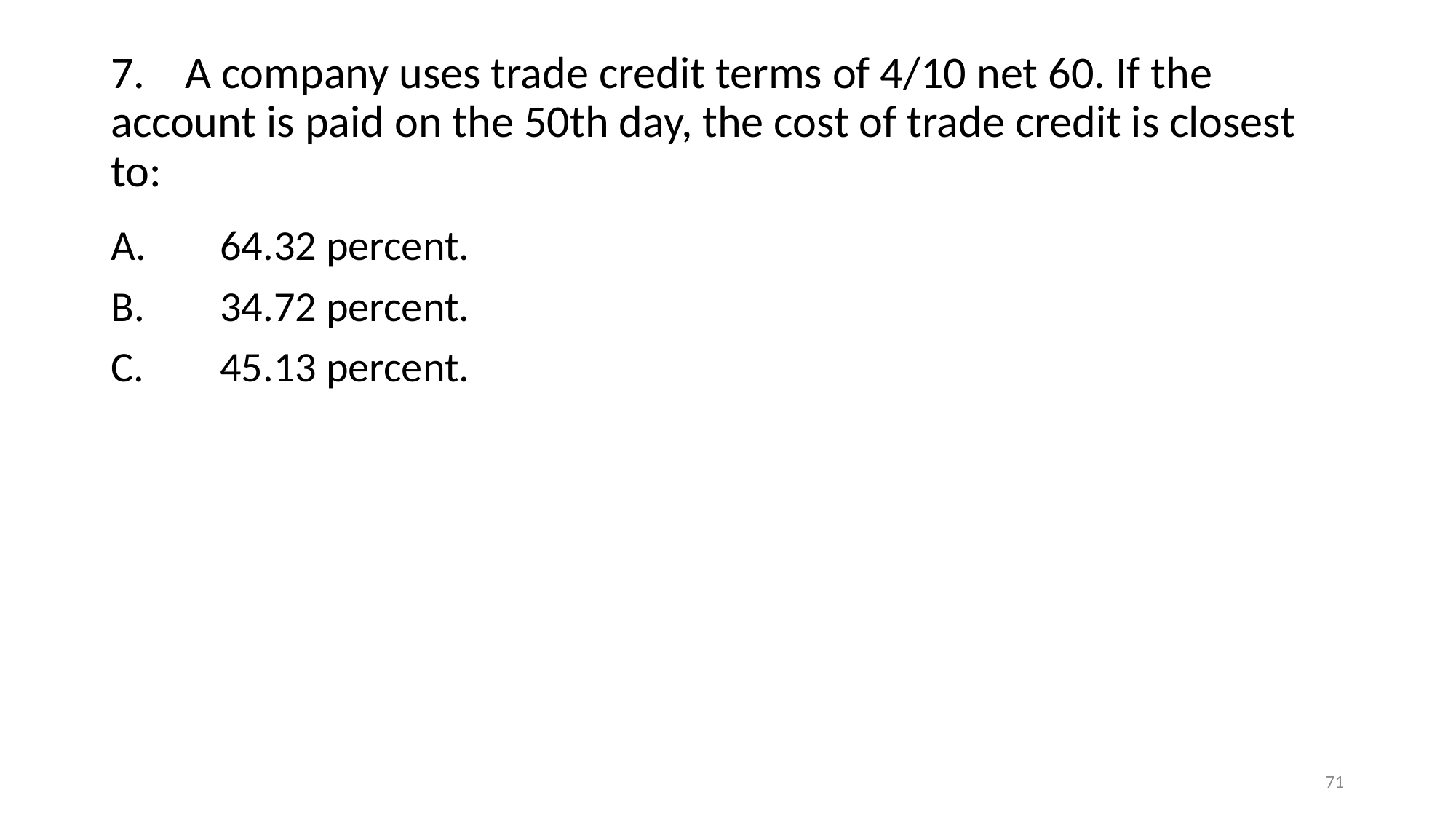

# 7.	A company uses trade credit terms of 4/10 net 60. If the account is paid on the 50th day, the cost of trade credit is closest to:
A.	64.32 percent.
B.	34.72 percent.
C.	45.13 percent.
71